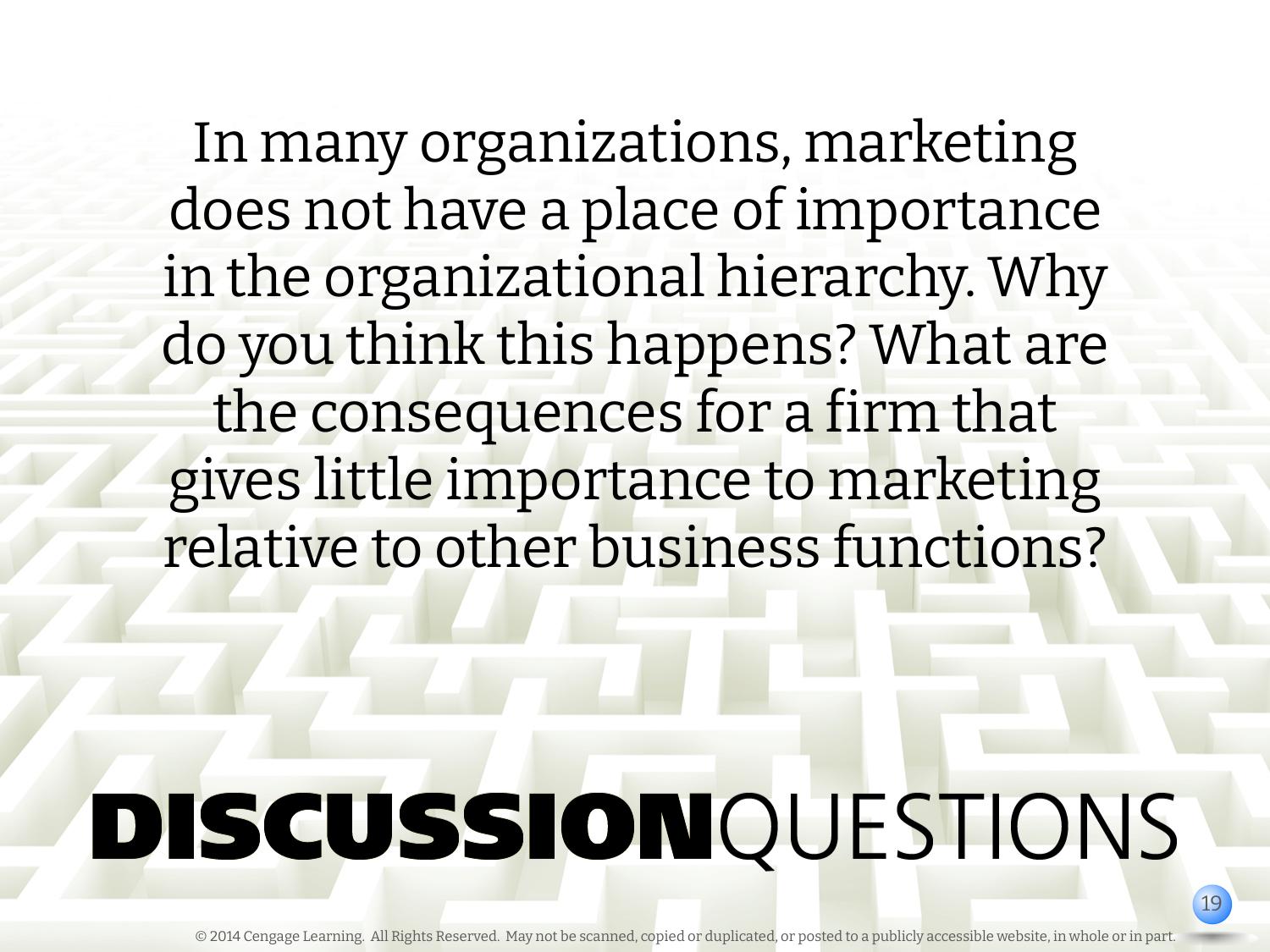

In many organizations, marketing does not have a place of importance in the organizational hierarchy. Why do you think this happens? What are the consequences for a firm that gives little importance to marketing relative to other business functions?
19